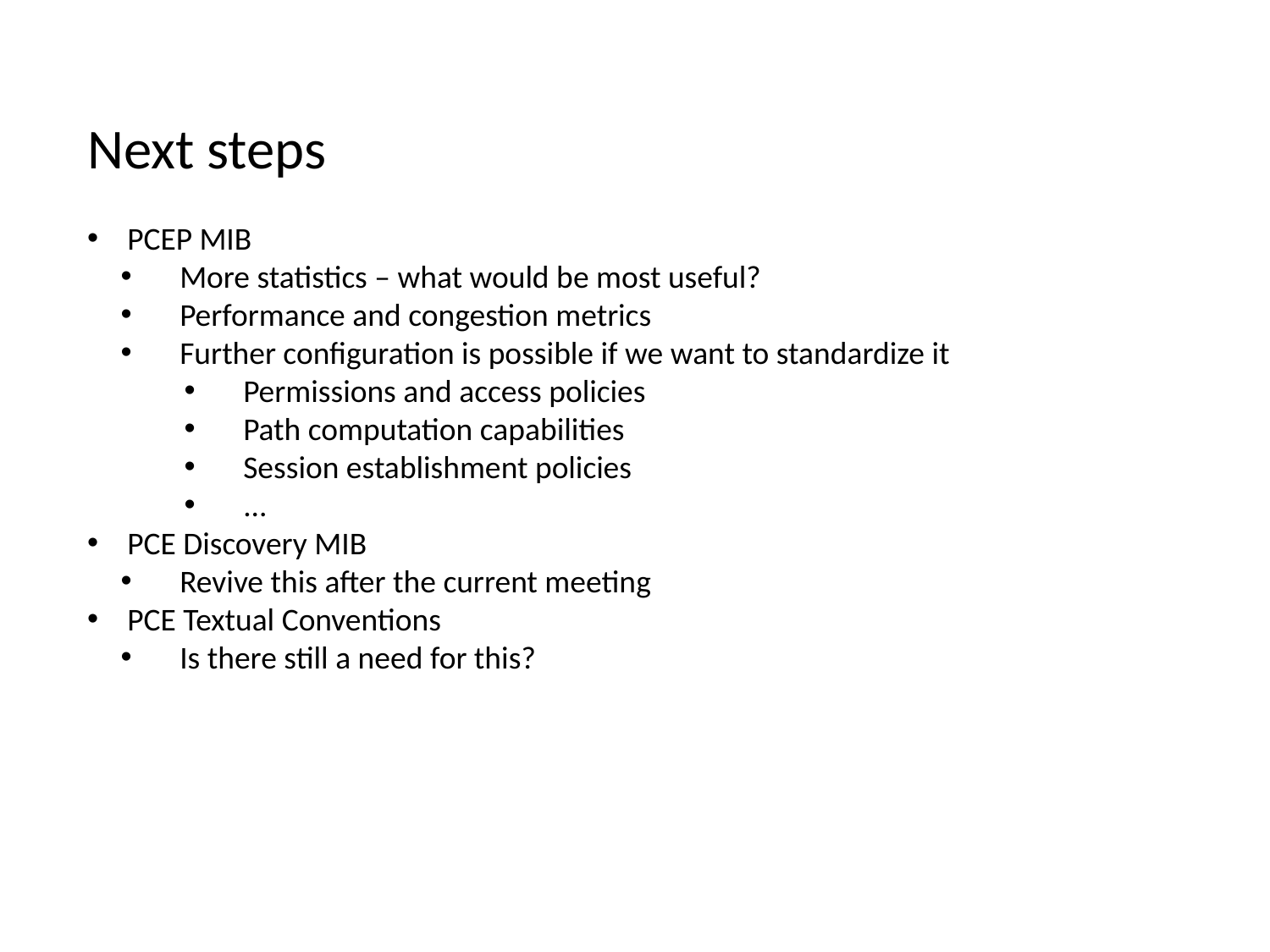

Next steps

    PCEP MIB
    More statistics – what would be most useful?
    Performance and congestion metrics
    Further configuration is possible if we want to standardize it
    Permissions and access policies
    Path computation capabilities
    Session establishment policies
    ...
    PCE Discovery MIB
    Revive this after the current meeting
    PCE Textual Conventions
    Is there still a need for this?